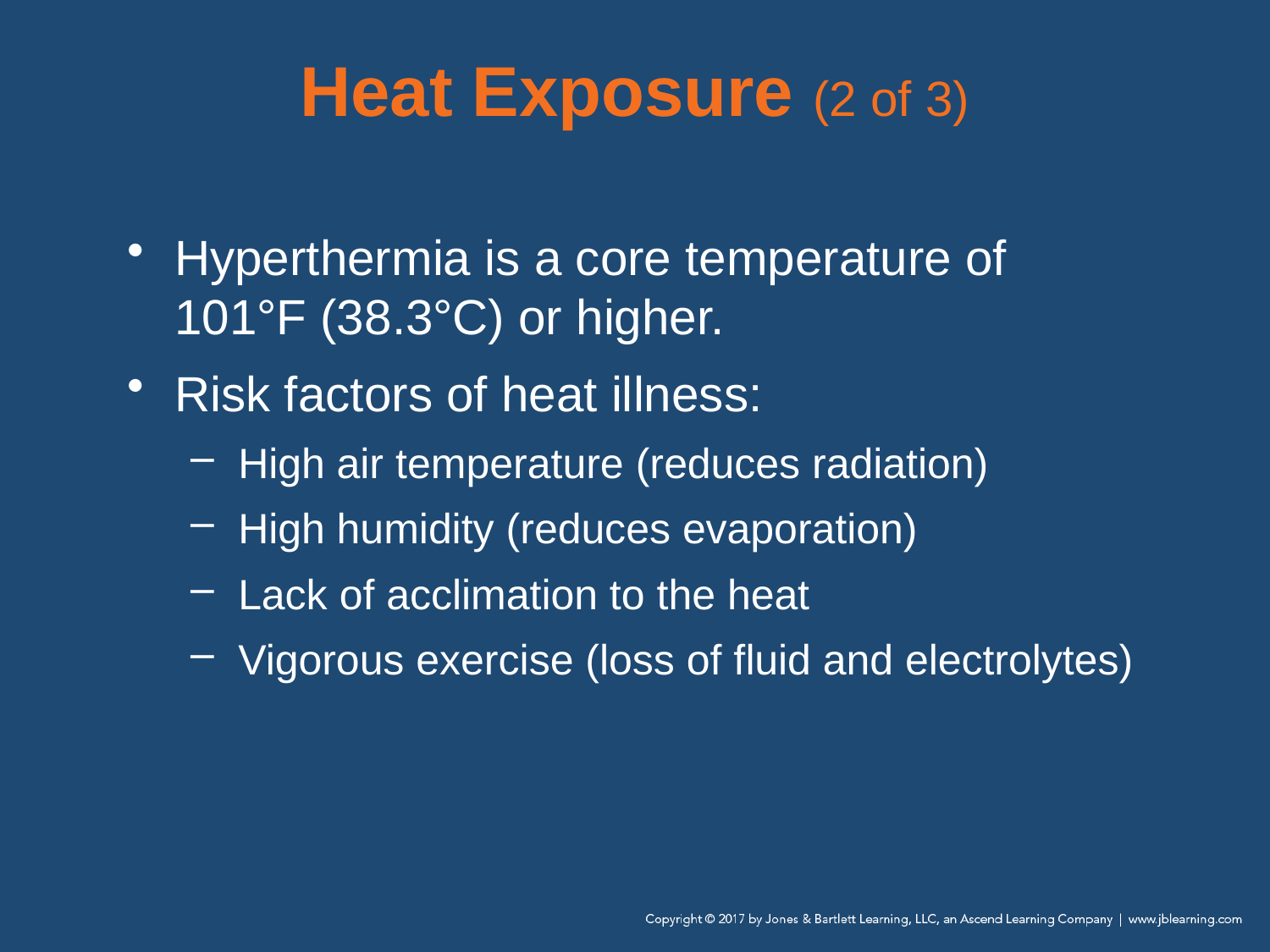

# Heat Exposure (2 of 3)
Hyperthermia is a core temperature of 101°F (38.3°C) or higher.
Risk factors of heat illness:
High air temperature (reduces radiation)
High humidity (reduces evaporation)
Lack of acclimation to the heat
Vigorous exercise (loss of fluid and electrolytes)